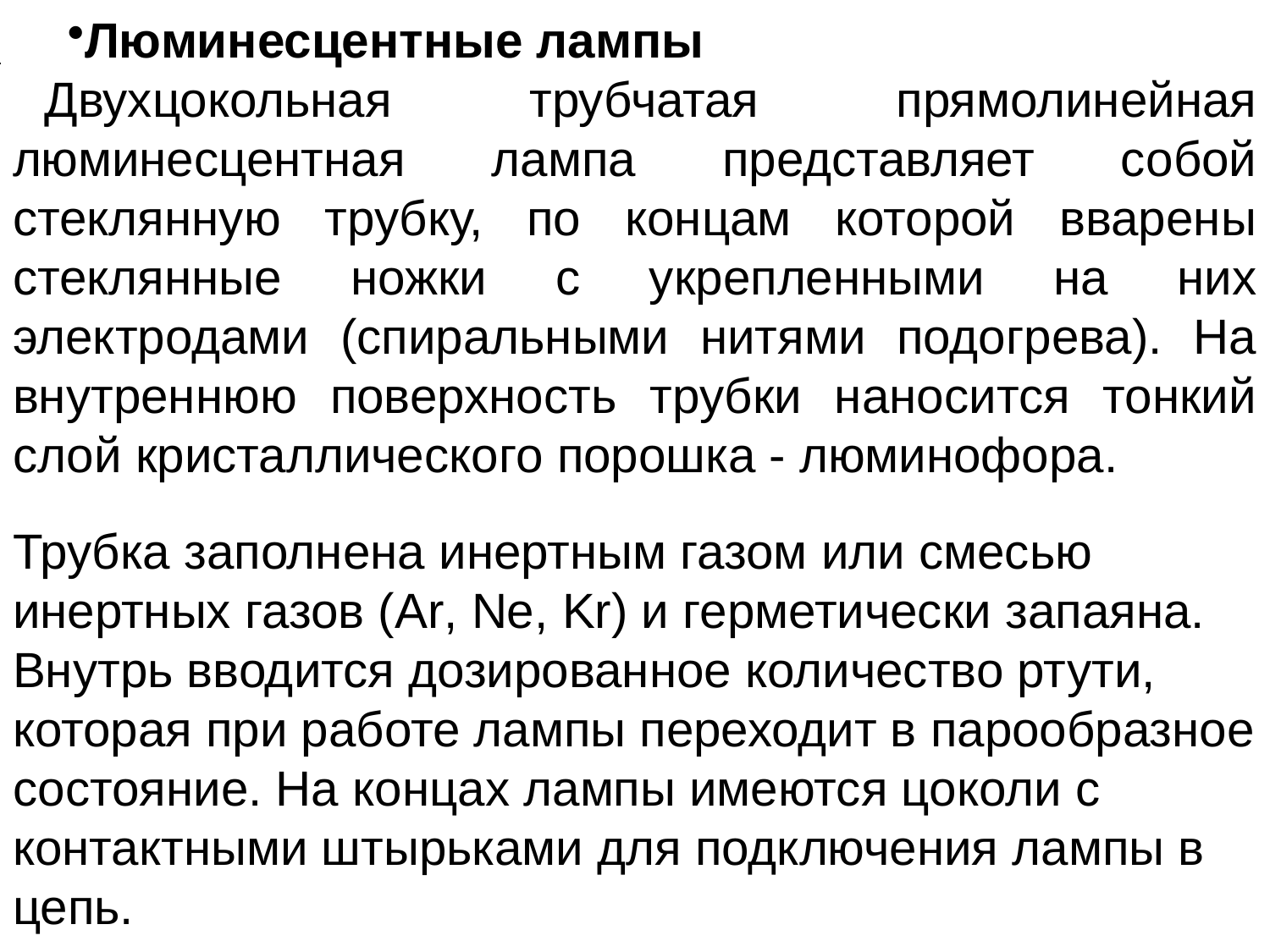

Люминесцентные лампы
Двухцокольная трубчатая прямолинейная люминесцентная лампа представляет собой стеклянную трубку, по концам которой вварены стеклянные ножки с укрепленными на них электродами (спиральными нитями подогрева). На внутреннюю поверхность трубки наносится тонкий слой кристаллического порошка - люминофора.

Трубка заполнена инертным газом или смесью инертных газов (Ar, Ne, Kr) и герметически запаяна. Внутрь вводится дозированное количество ртути, которая при работе лампы переходит в парообразное состояние. На концах лампы имеются цоколи с контактными штырьками для подключения лампы в цепь.